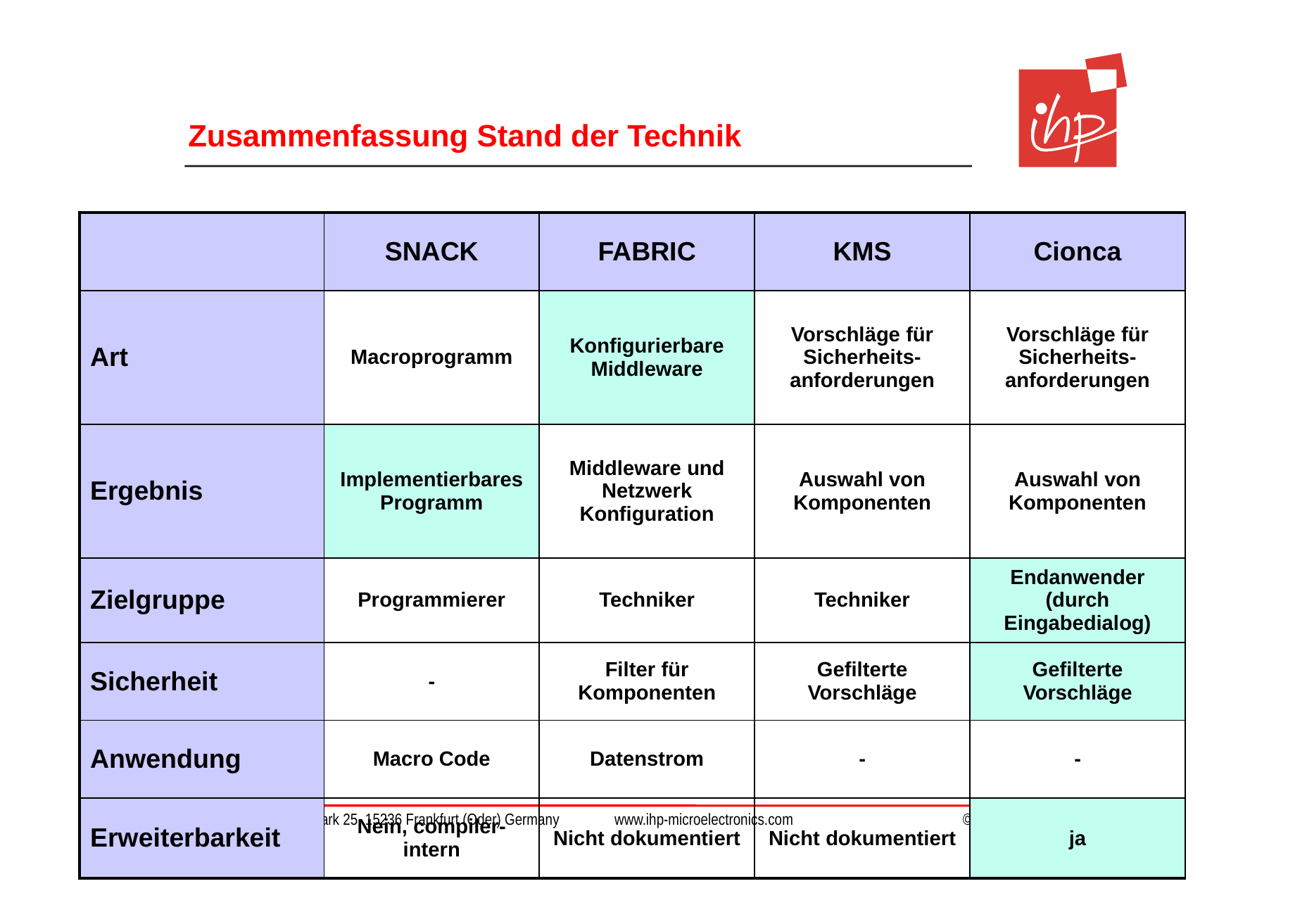

# Zusammenfassung Stand der Technik
|  | SNACK | FABRIC | KMS | Cionca |
| --- | --- | --- | --- | --- |
| Art | Macroprogramm | Konfigurierbare Middleware | Vorschläge für Sicherheits-anforderungen | Vorschläge für Sicherheits-anforderungen |
| Ergebnis | Implementierbares Programm | Middleware und Netzwerk Konfiguration | Auswahl von Komponenten | Auswahl von Komponenten |
| Zielgruppe | Programmierer | Techniker | Techniker | Endanwender (durch Eingabedialog) |
| Sicherheit | - | Filter für Komponenten | Gefilterte Vorschläge | Gefilterte Vorschläge |
| Anwendung | Macro Code | Datenstrom | - | - |
| Erweiterbarkeit | Nein, compiler-intern | Nicht dokumentiert | Nicht dokumentiert | ja |